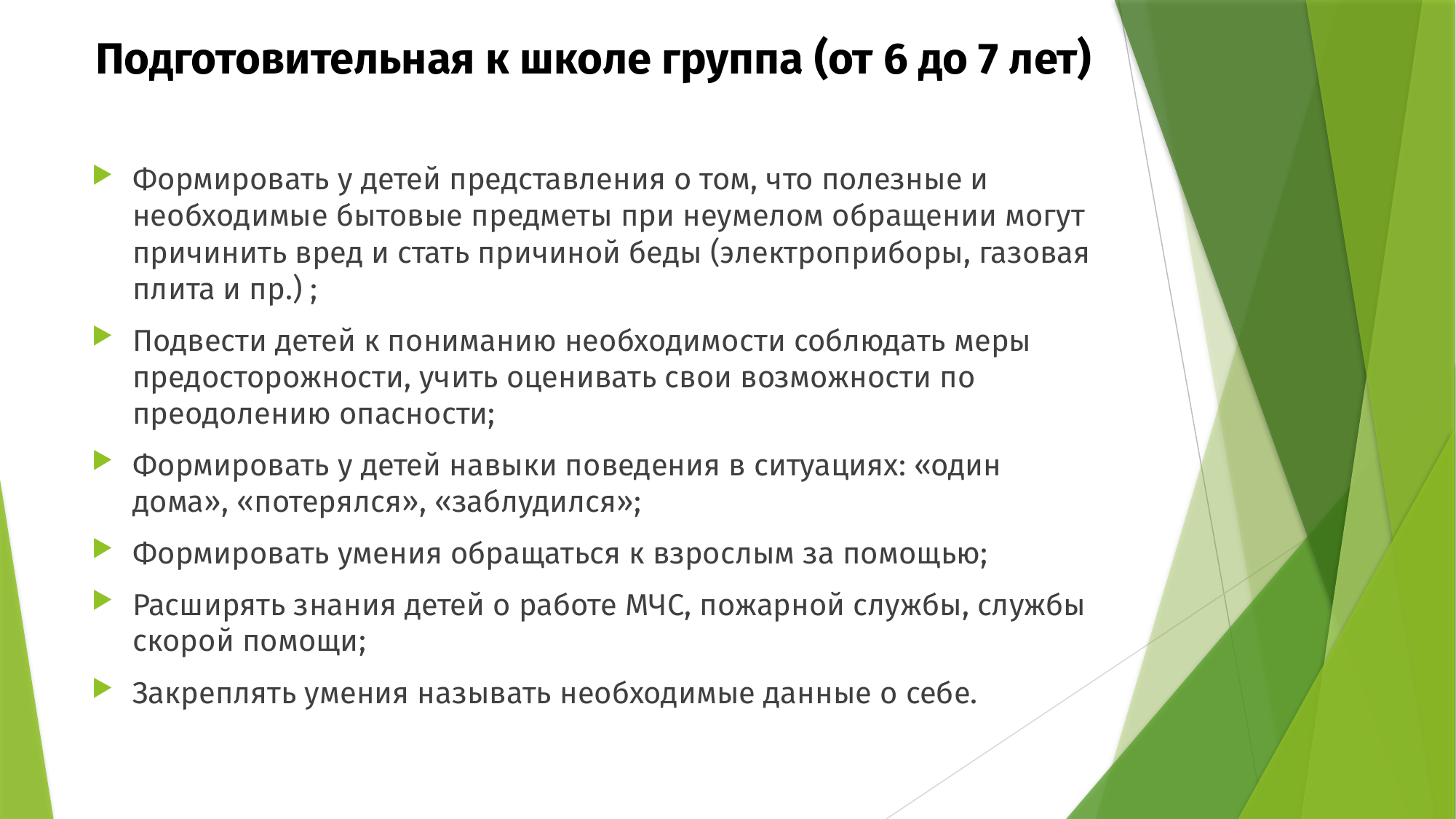

# Подготовительная к школе группа (от 6 до 7 лет)
Формировать у детей представления о том, что полезные и необходимые бытовые предметы при неумелом обращении могут причинить вред и стать причиной беды (электроприборы, газовая плита и пр.) ;
Подвести детей к пониманию необходимости соблюдать меры предосторожности, учить оценивать свои возможности по преодолению опасности;
Формировать у детей навыки поведения в ситуациях: «один дома», «потерялся», «заблудился»;
Формировать умения обращаться к взрослым за помощью;
Расширять знания детей о работе МЧС, пожарной службы, службы скорой помощи;
Закреплять умения называть необходимые данные о себе.